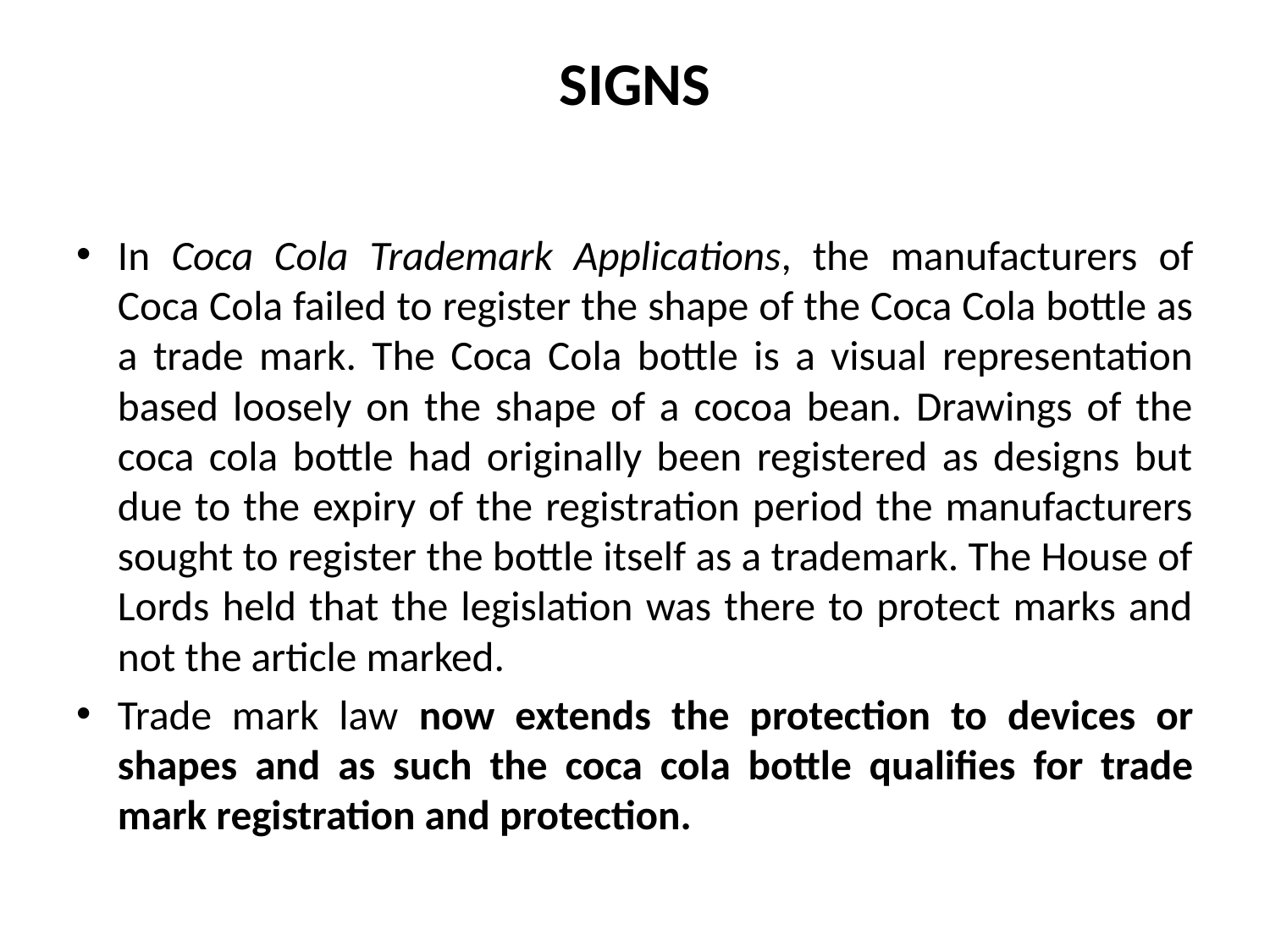

# SIGNS
In Coca Cola Trademark Applications, the manufacturers of Coca Cola failed to register the shape of the Coca Cola bottle as a trade mark. The Coca Cola bottle is a visual representation based loosely on the shape of a cocoa bean. Drawings of the coca cola bottle had originally been registered as designs but due to the expiry of the registration period the manufacturers sought to register the bottle itself as a trademark. The House of Lords held that the legislation was there to protect marks and not the article marked.
Trade mark law now extends the protection to devices or shapes and as such the coca cola bottle qualifies for trade mark registration and protection.